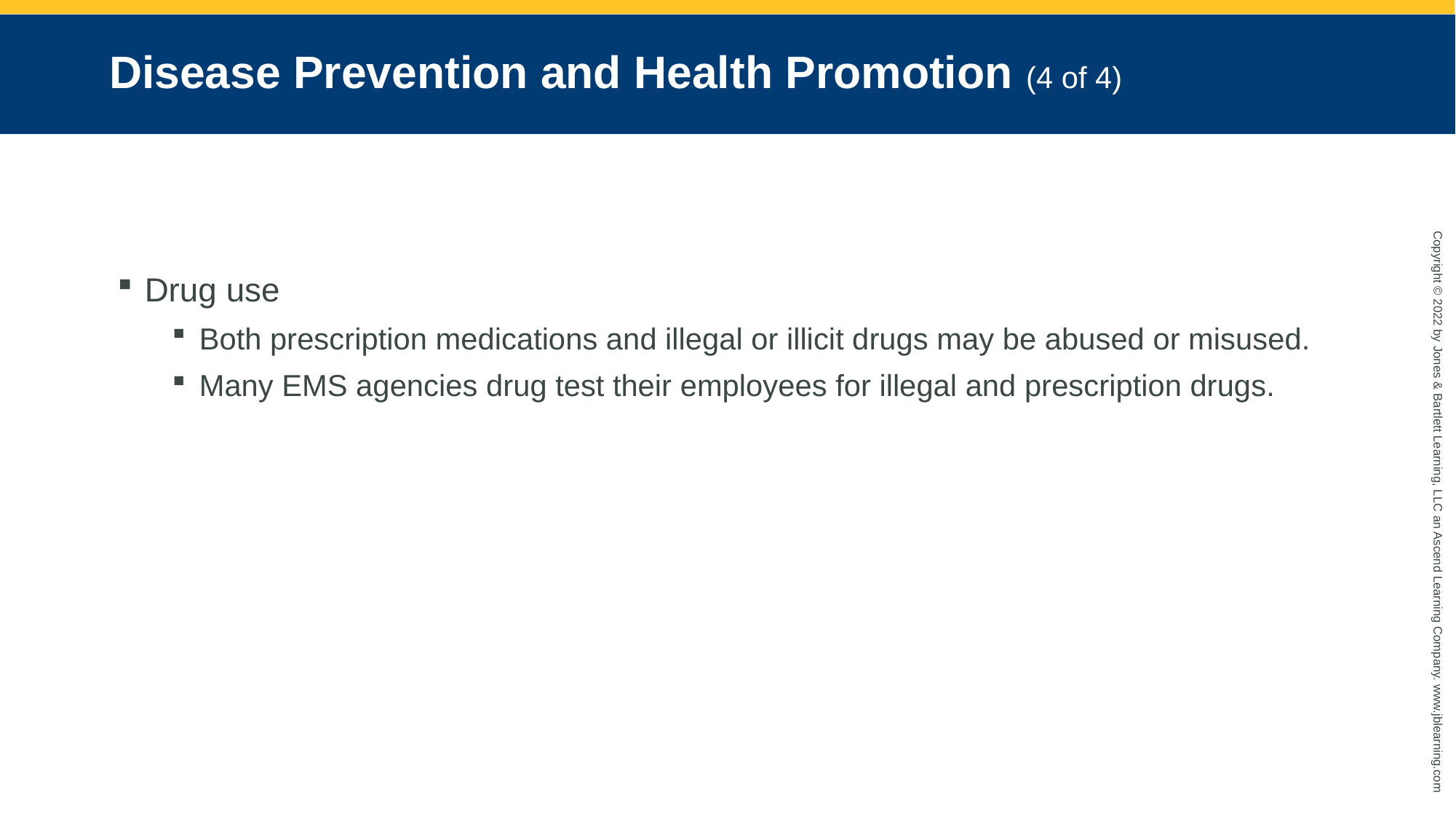

# Disease Prevention and Health Promotion (4 of 4)
Drug use
Both prescription medications and illegal or illicit drugs may be abused or misused.
Many EMS agencies drug test their employees for illegal and prescription drugs.